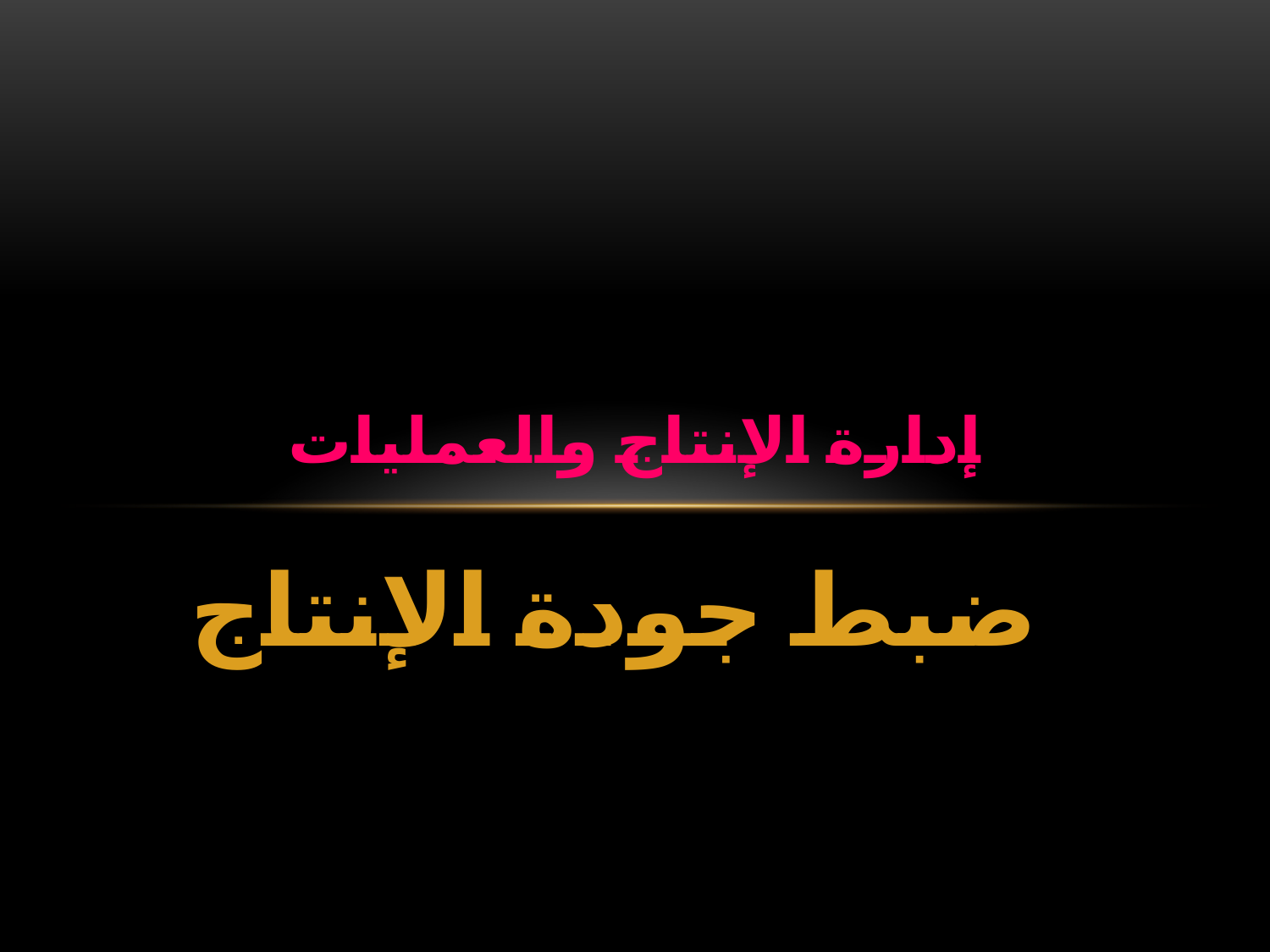

# إدارة الإنتاج والعمليات
ضبط جودة الإنتاج